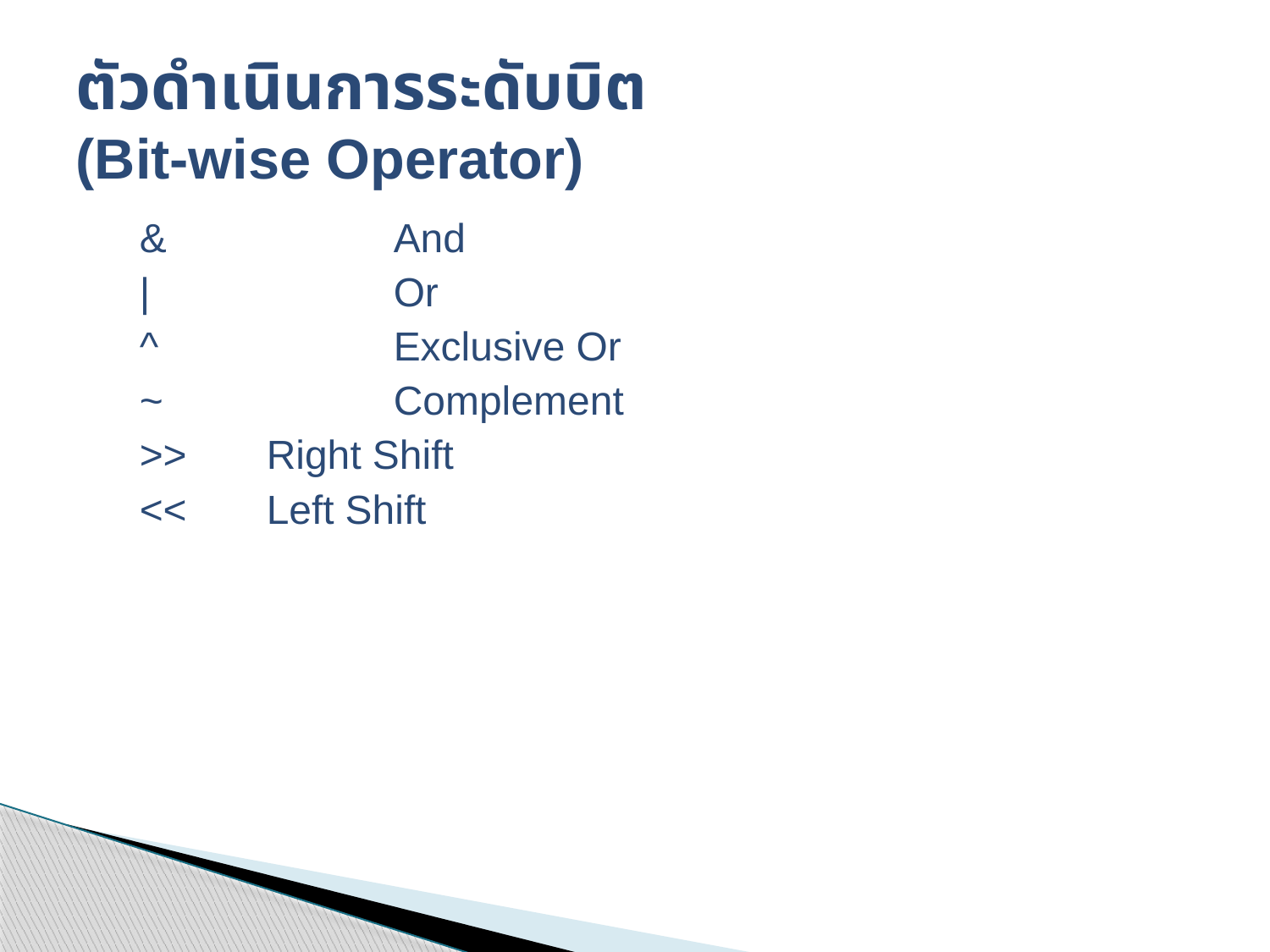

# ตัวดำเนินการระดับบิต (Bit-wise Operator)
&  		And
| 		Or
^		Exclusive Or
~		Complement
>>	Right Shift
<<	Left Shift